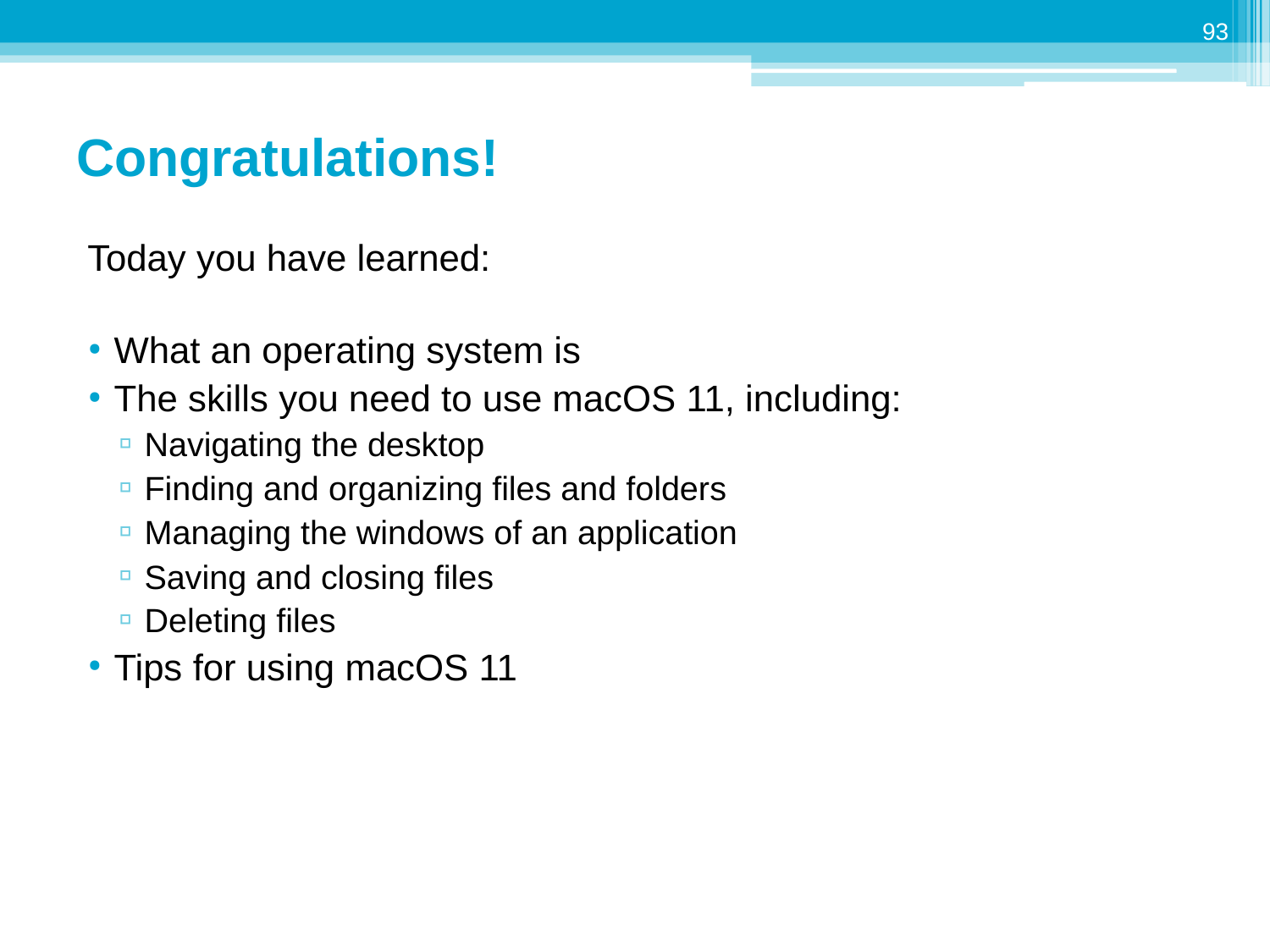

93
# Congratulations!
Today you have learned:
What an operating system is
The skills you need to use macOS 11, including:
Navigating the desktop
Finding and organizing files and folders
Managing the windows of an application
Saving and closing files
Deleting files
Tips for using macOS 11